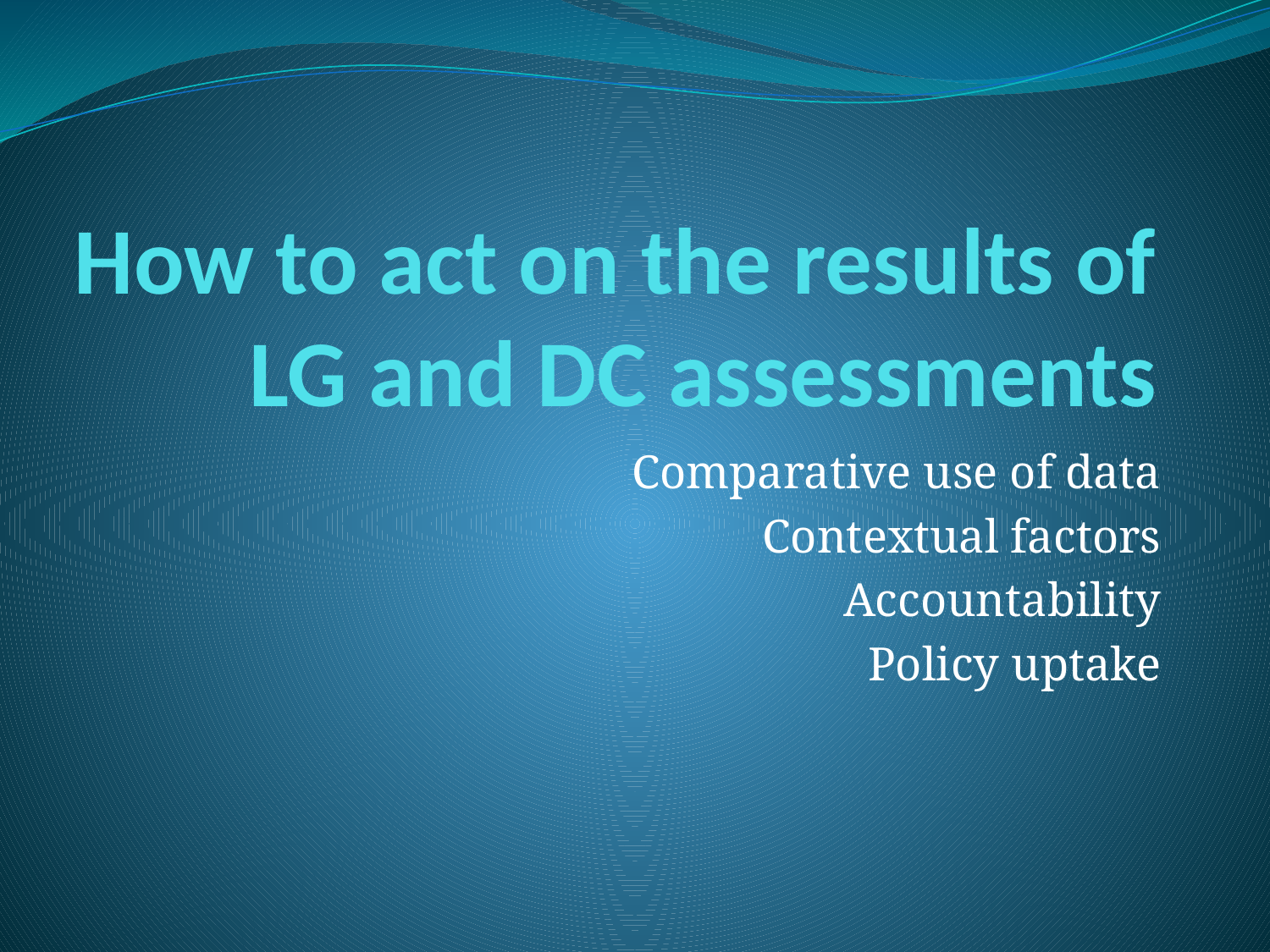

# How to act on the results of LG and DC assessments
Comparative use of data
Contextual factors
Accountability
Policy uptake